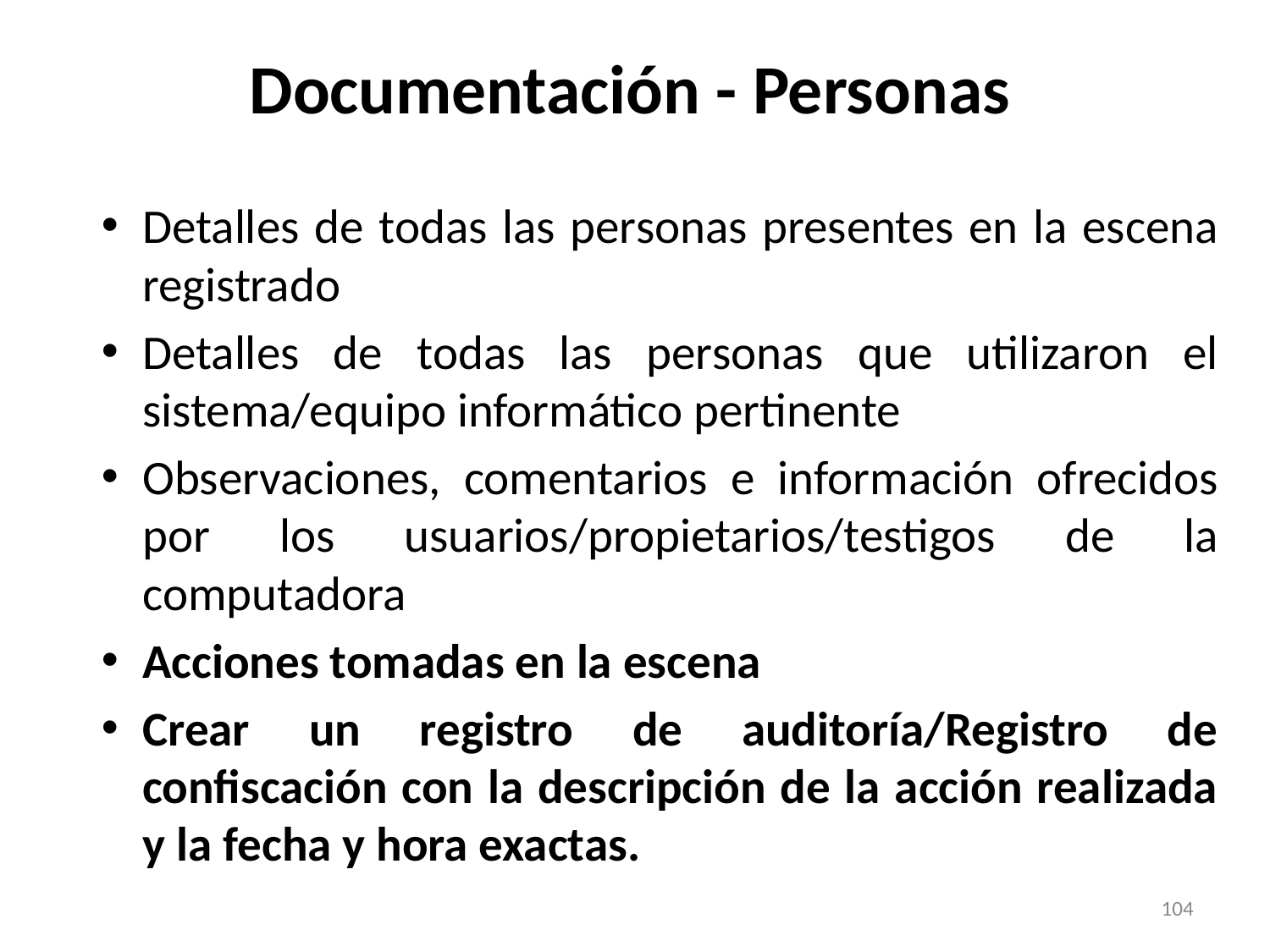

# Documentación - Personas
Detalles de todas las personas presentes en la escena registrado
Detalles de todas las personas que utilizaron el sistema/equipo informático pertinente
Observaciones, comentarios e información ofrecidos por los usuarios/propietarios/testigos de la computadora
Acciones tomadas en la escena
Crear un registro de auditoría/Registro de confiscación con la descripción de la acción realizada y la fecha y hora exactas.
104